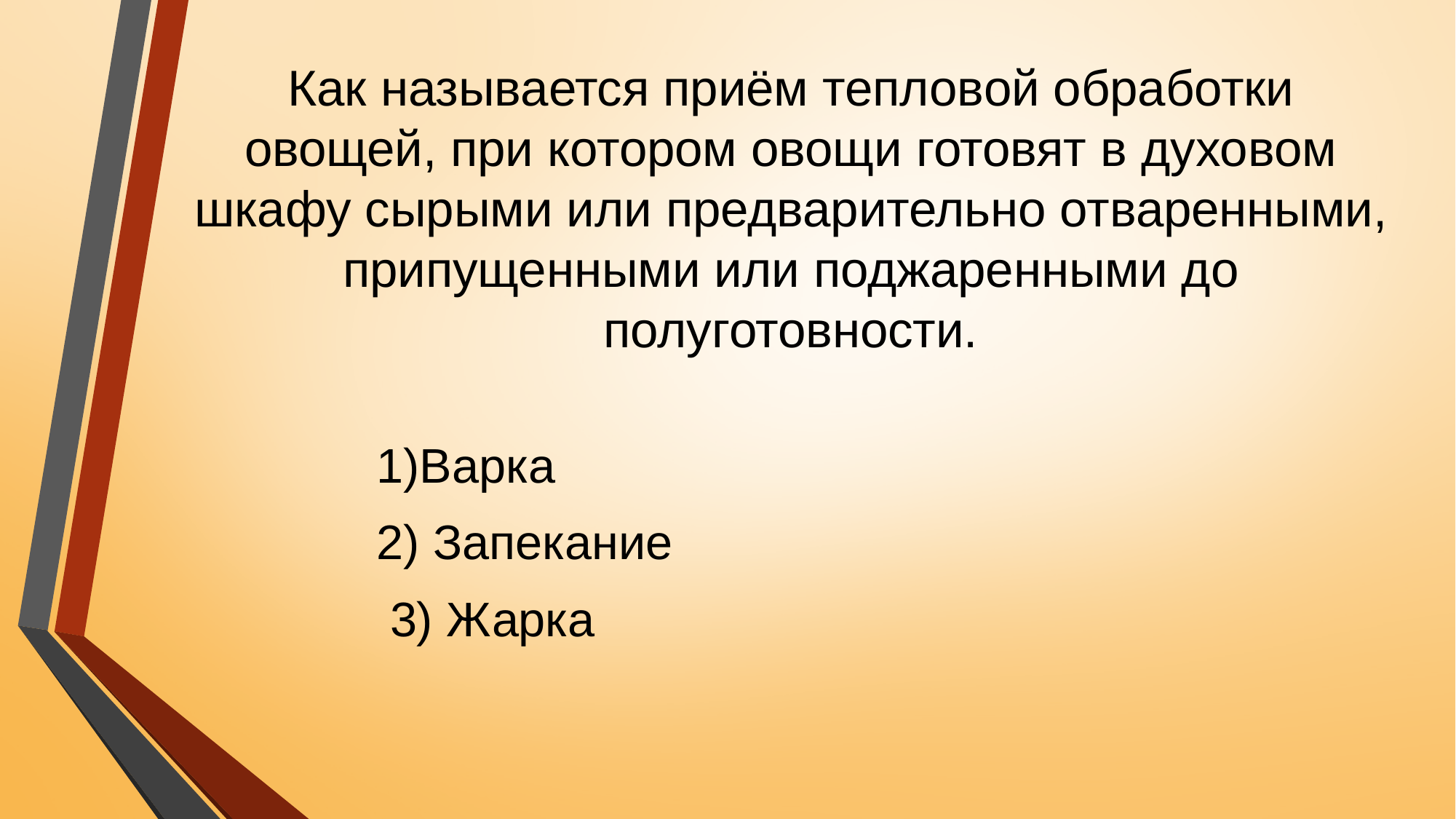

# Как называется приём тепловой обработки овощей, при котором овощи готовят в духовом шкафу сырыми или предварительно отваренными, припущенными или поджаренными до полуготовности.
1)Варка
2) Запекание
 3) Жарка